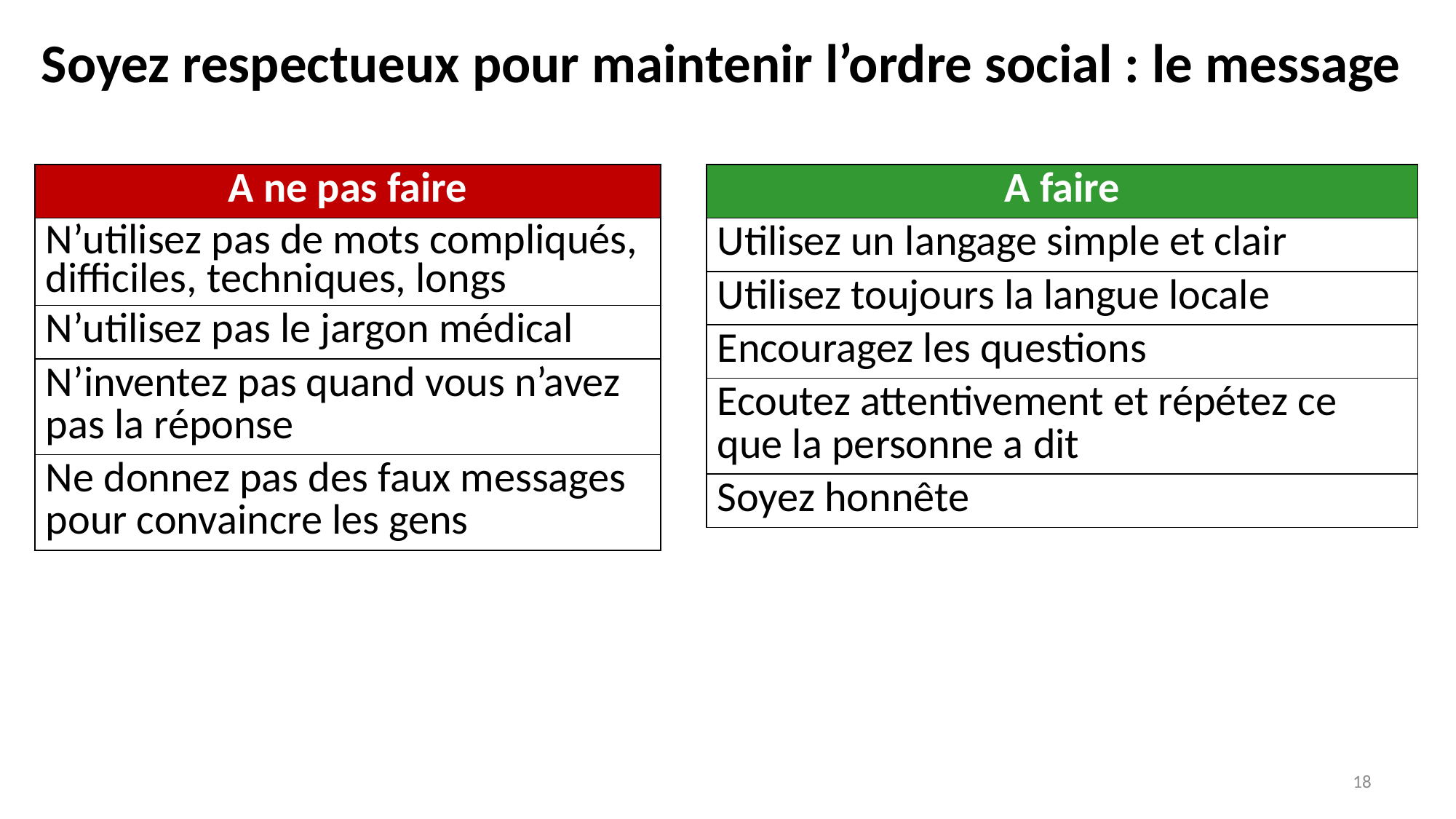

# Soyez respectueux pour maintenir l’ordre social : le message
| A ne pas faire |
| --- |
| N’utilisez pas de mots compliqués, difficiles, techniques, longs |
| N’utilisez pas le jargon médical |
| N’inventez pas quand vous n’avez pas la réponse |
| Ne donnez pas des faux messages pour convaincre les gens |
| A faire |
| --- |
| Utilisez un langage simple et clair |
| Utilisez toujours la langue locale |
| Encouragez les questions |
| Ecoutez attentivement et répétez ce que la personne a dit |
| Soyez honnête |
18